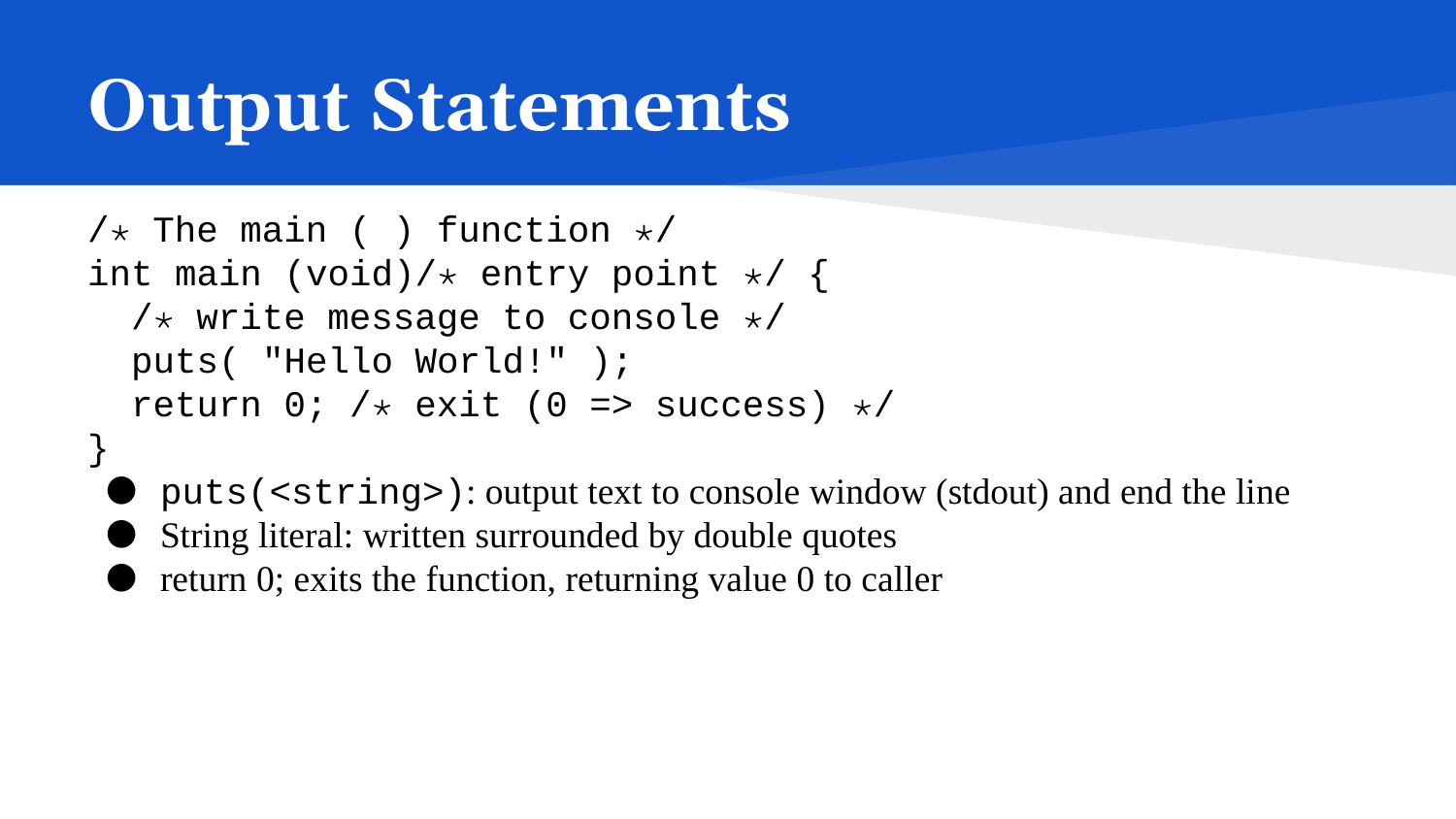

# Output Statements
/∗ The main ( ) function ∗/
int main (void)/∗ entry point ∗/ {
  /∗ write message to console ∗/
  puts( "Hello World!" );
  return 0; /∗ exit (0 => success) ∗/
}
puts(<string>): output text to console window (stdout) and end the line
String literal: written surrounded by double quotes
return 0; exits the function, returning value 0 to caller